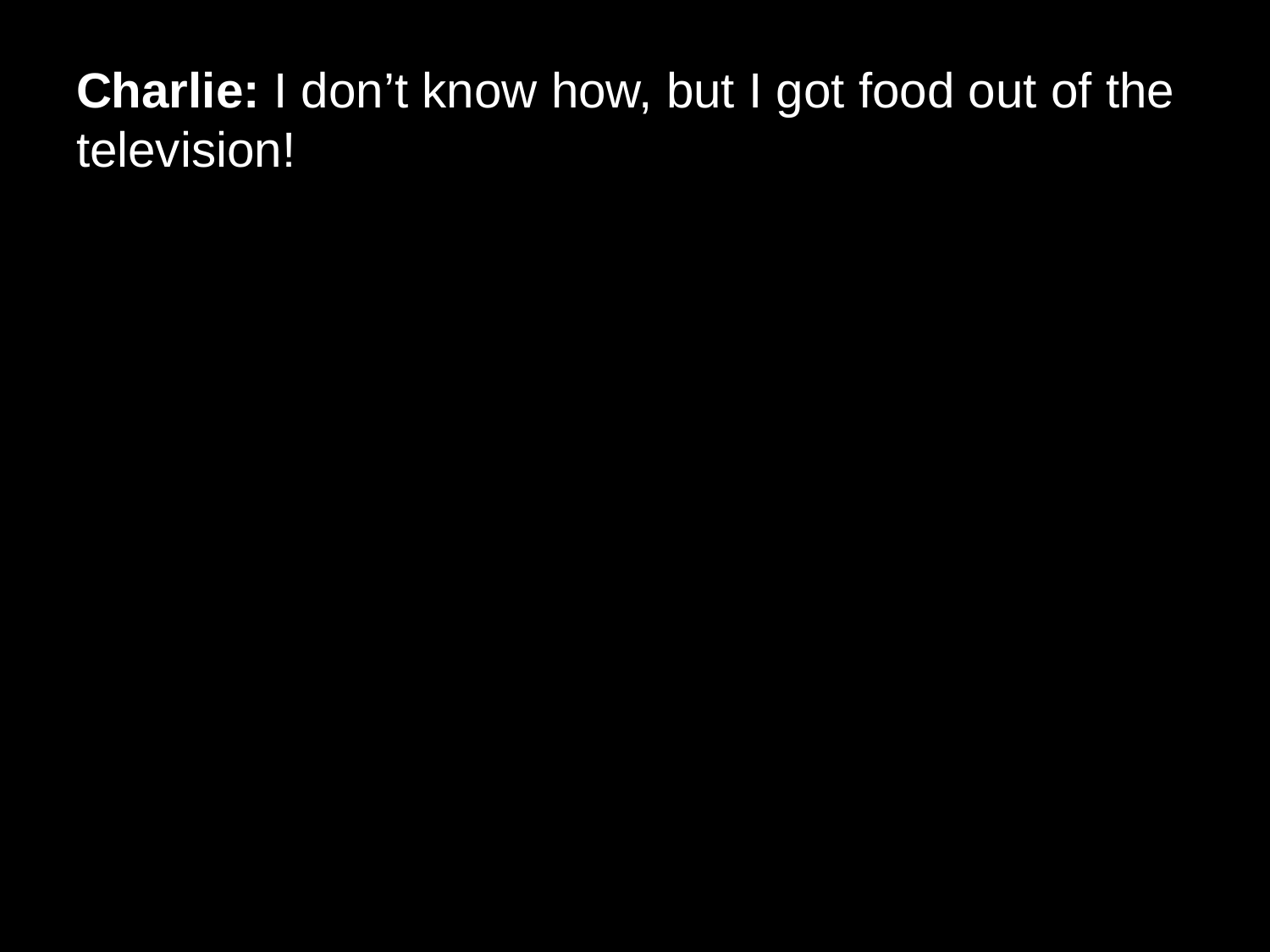

# Charlie: I don’t know how, but I got food out of the television!